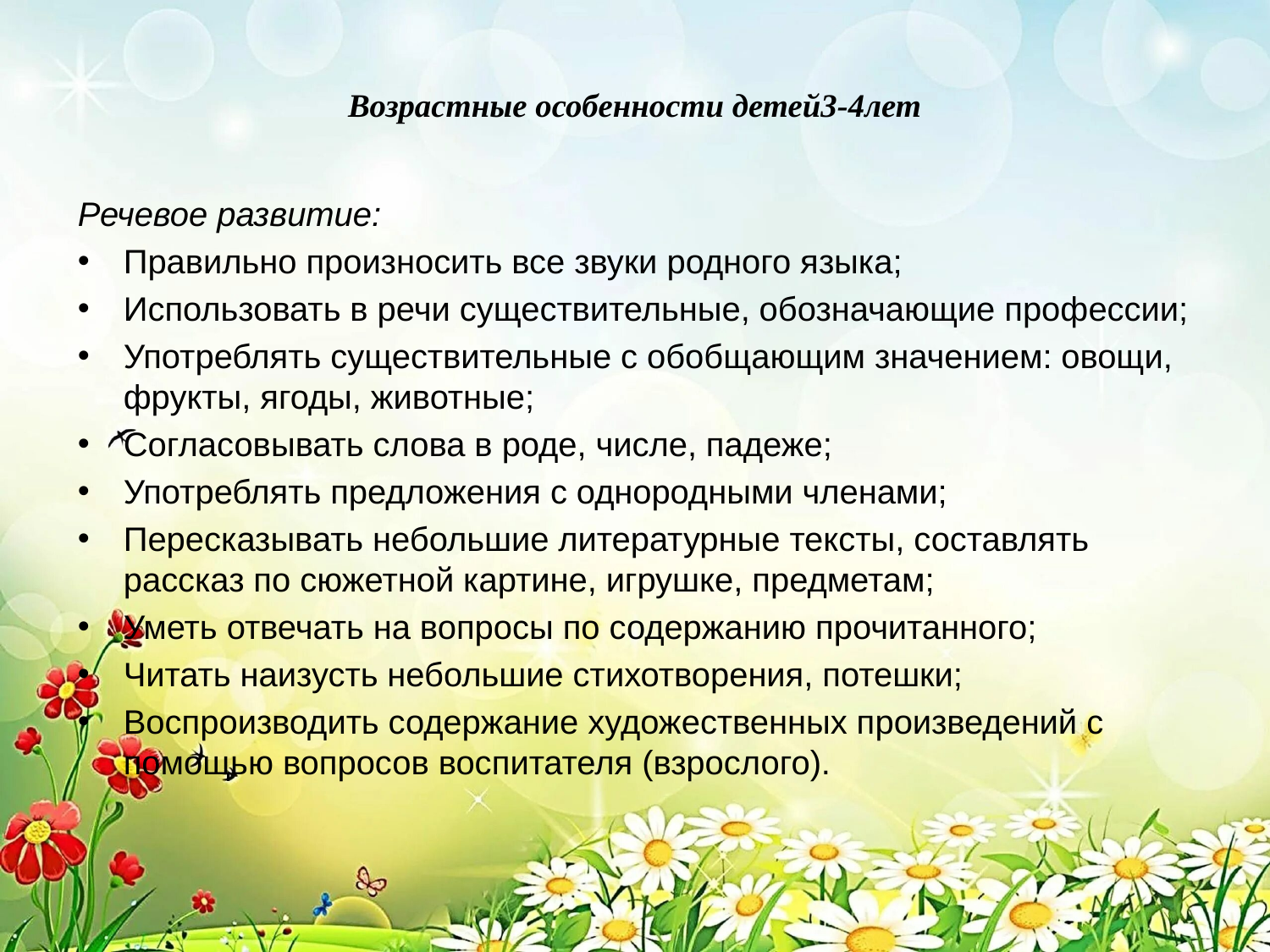

# Возрастные особенности детей3-4лет
Речевое развитие:
Правильно произносить все звуки родного языка;
Использовать в речи существительные, обозначающие профессии;
Употреблять существительные с обобщающим значением: овощи, фрукты, ягоды, животные;
Согласовывать слова в роде, числе, падеже;
Употреблять предложения с однородными членами;
Пересказывать небольшие литературные тексты, составлять рассказ по сюжетной картине, игрушке, предметам;
Уметь отвечать на вопросы по содержанию прочитанного;
Читать наизусть небольшие стихотворения, потешки;
Воспроизводить содержание художественных произведений с помощью вопросов воспитателя (взрослого).